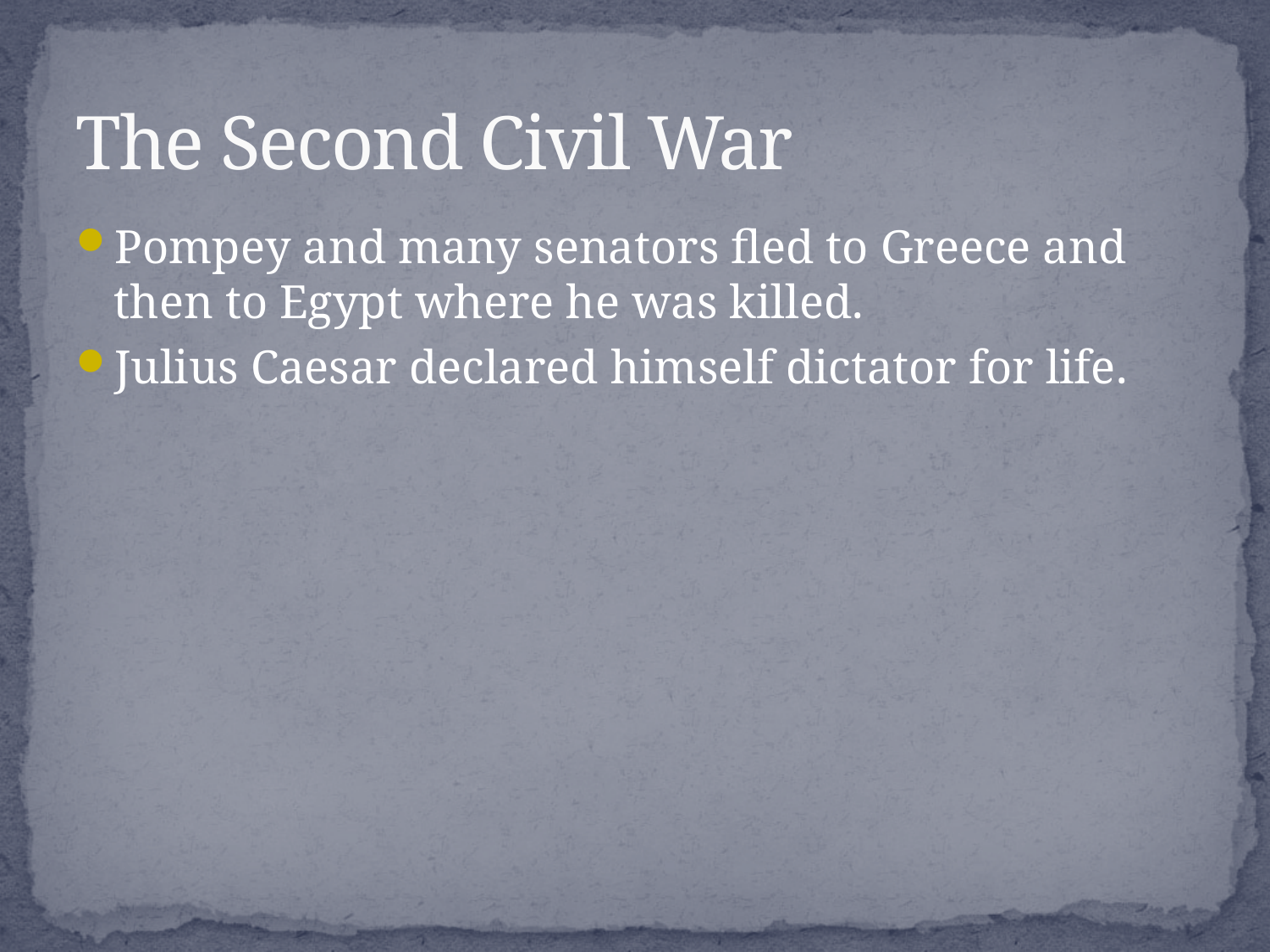

# The Second Civil War
Pompey and many senators fled to Greece and then to Egypt where he was killed.
Julius Caesar declared himself dictator for life.